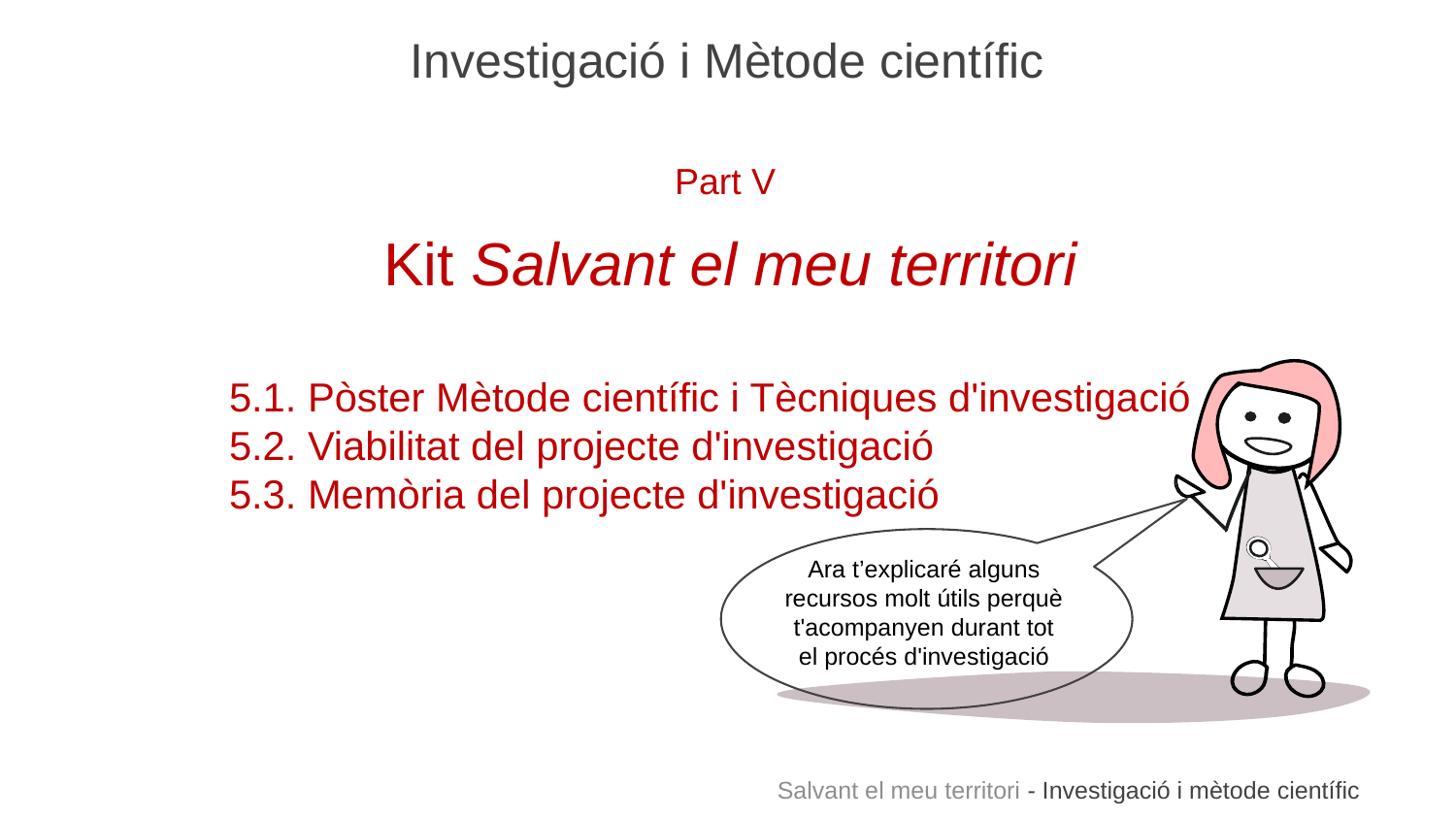

# Investigació i Mètode científic
Part V
Kit Salvant el meu territori

5.1. Pòster Mètode científic i Tècniques d'investigació
5.2. Viabilitat del projecte d'investigació
5.3. Memòria del projecte d'investigació

Ara t’explicaré alguns
recursos molt útils perquè
t'acompanyen durant tot
el procés d'investigació

Salvant el meu territori - Investigació i mètode científic